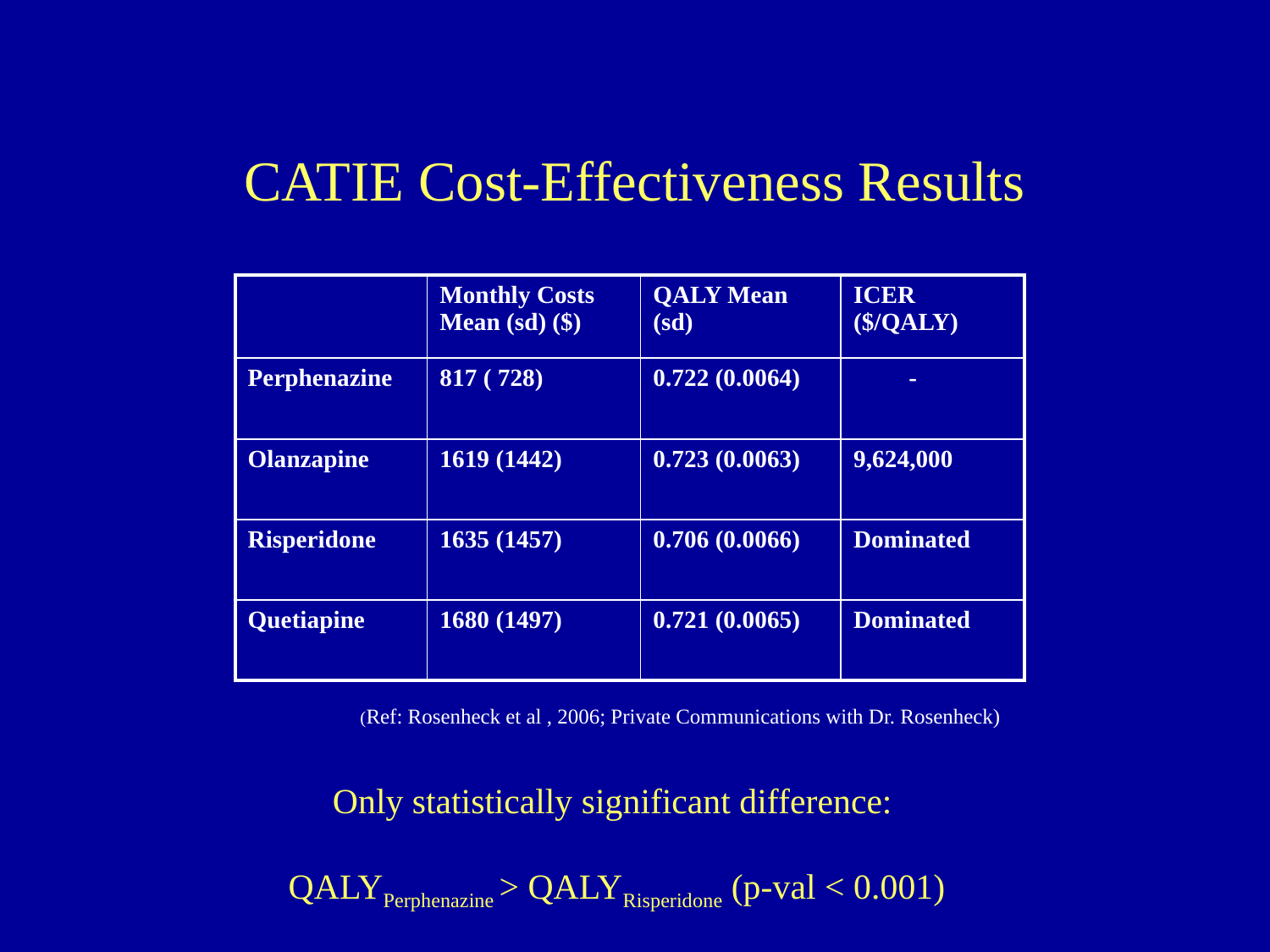

CATIE Cost-Effectiveness Results
|  | Monthly Costs Mean (sd) ($) | QALY Mean (sd) | ICER ($/QALY) |
| --- | --- | --- | --- |
| Perphenazine | 817 ( 728) | 0.722 (0.0064) | - |
| Olanzapine | 1619 (1442) | 0.723 (0.0063) | 9,624,000 |
| Risperidone | 1635 (1457) | 0.706 (0.0066) | Dominated |
| Quetiapine | 1680 (1497) | 0.721 (0.0065) | Dominated |
	(Ref: Rosenheck et al , 2006; Private Communications with Dr. Rosenheck)

Only statistically significant difference:

QALYPerphenazine > QALYRisperidone (p-val < 0.001)